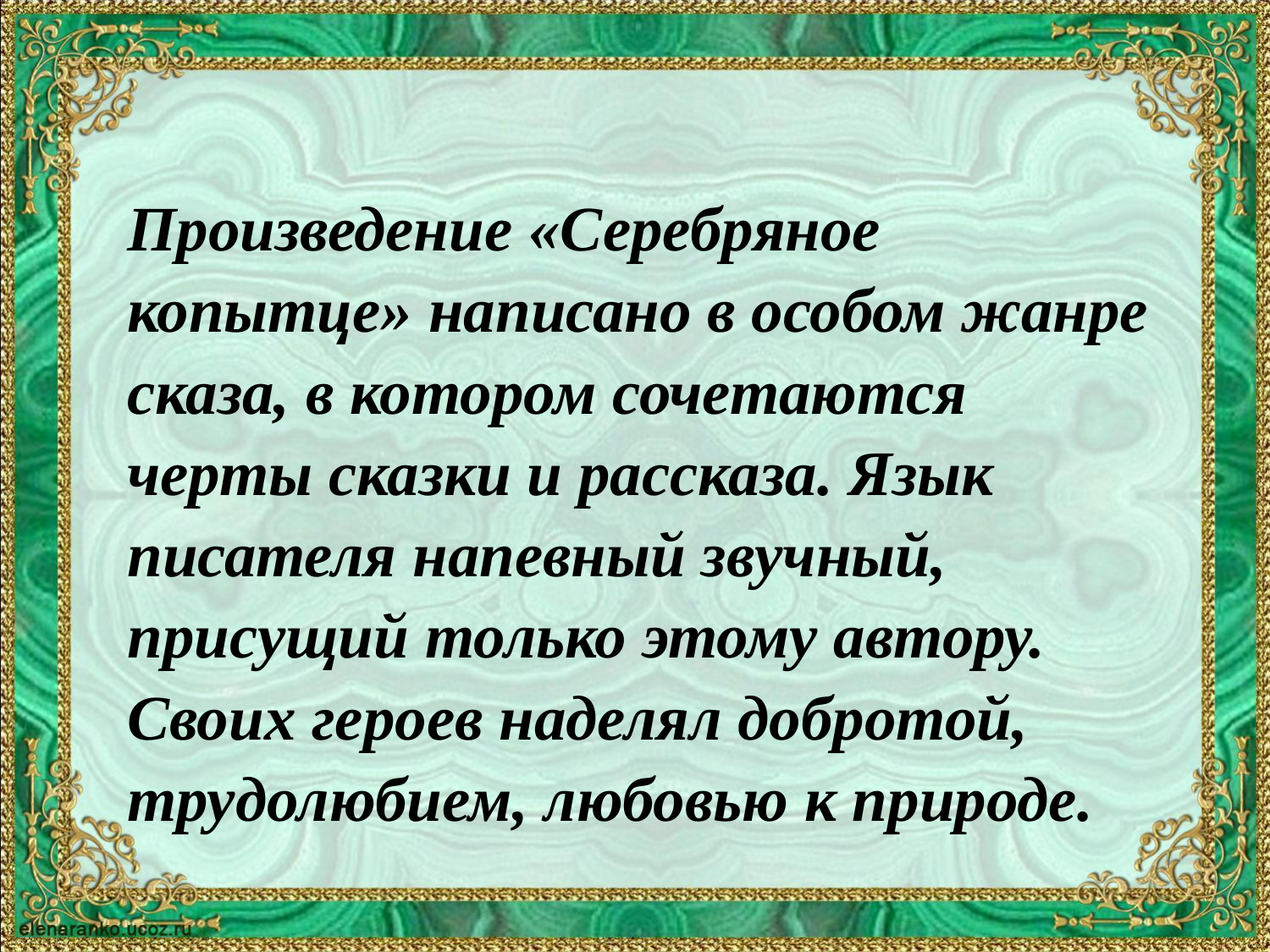

Произведение «Серебряное копытце» написано в особом жанре сказа, в котором сочетаются черты сказки и рассказа. Язык писателя напевный звучный, присущий только этому автору. Своих героев наделял добротой, трудолюбием, любовью к природе.